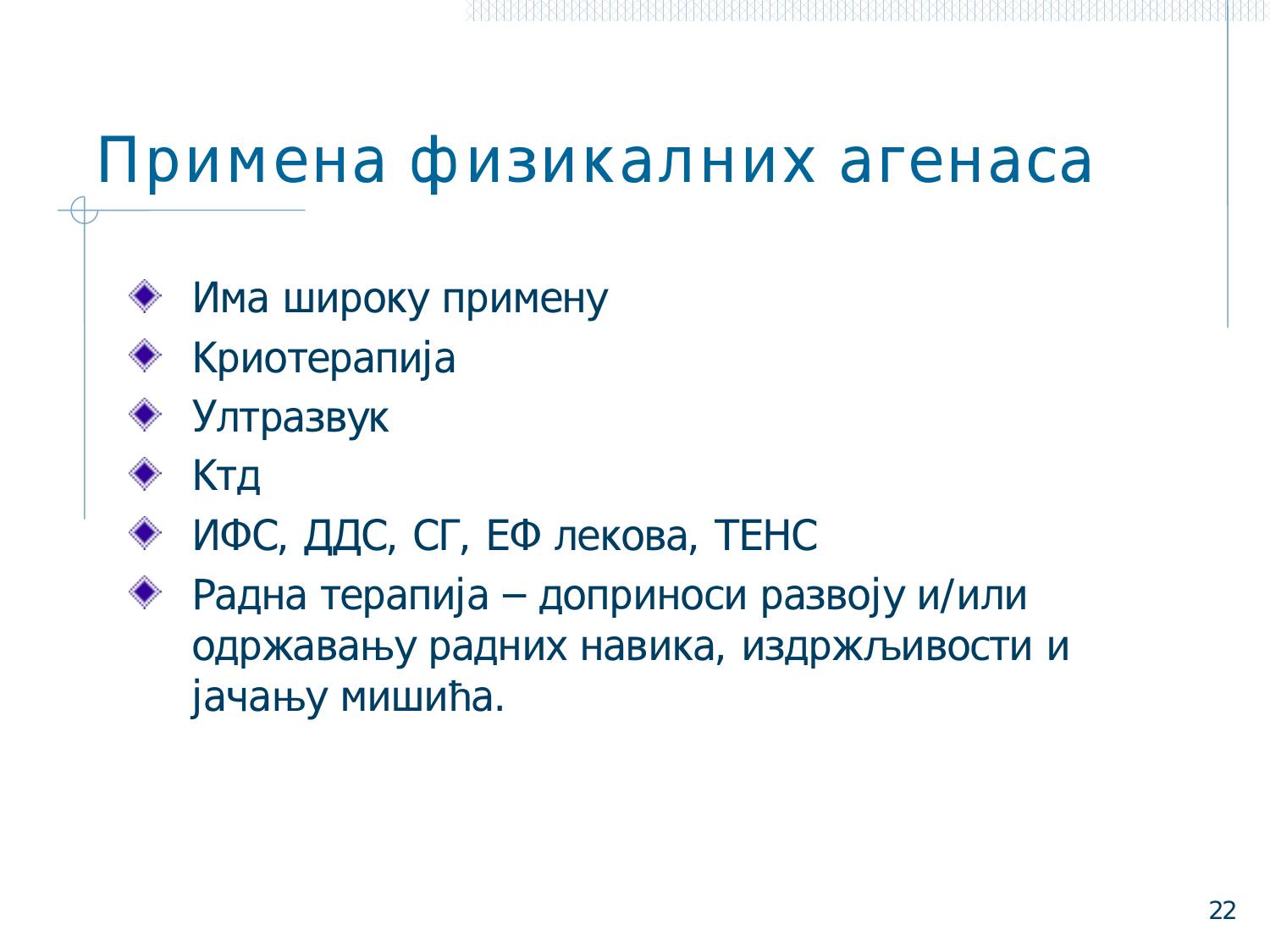

# Примена физикалних агенаса
Има широку примену
Криотерапија
Ултразвук
Ктд
ИФС, ДДС, СГ, ЕФ лекова, ТЕНС
Радна терапија – доприноси развоју и/или одржавању радних навика, издржљивости и јачању мишића.
22